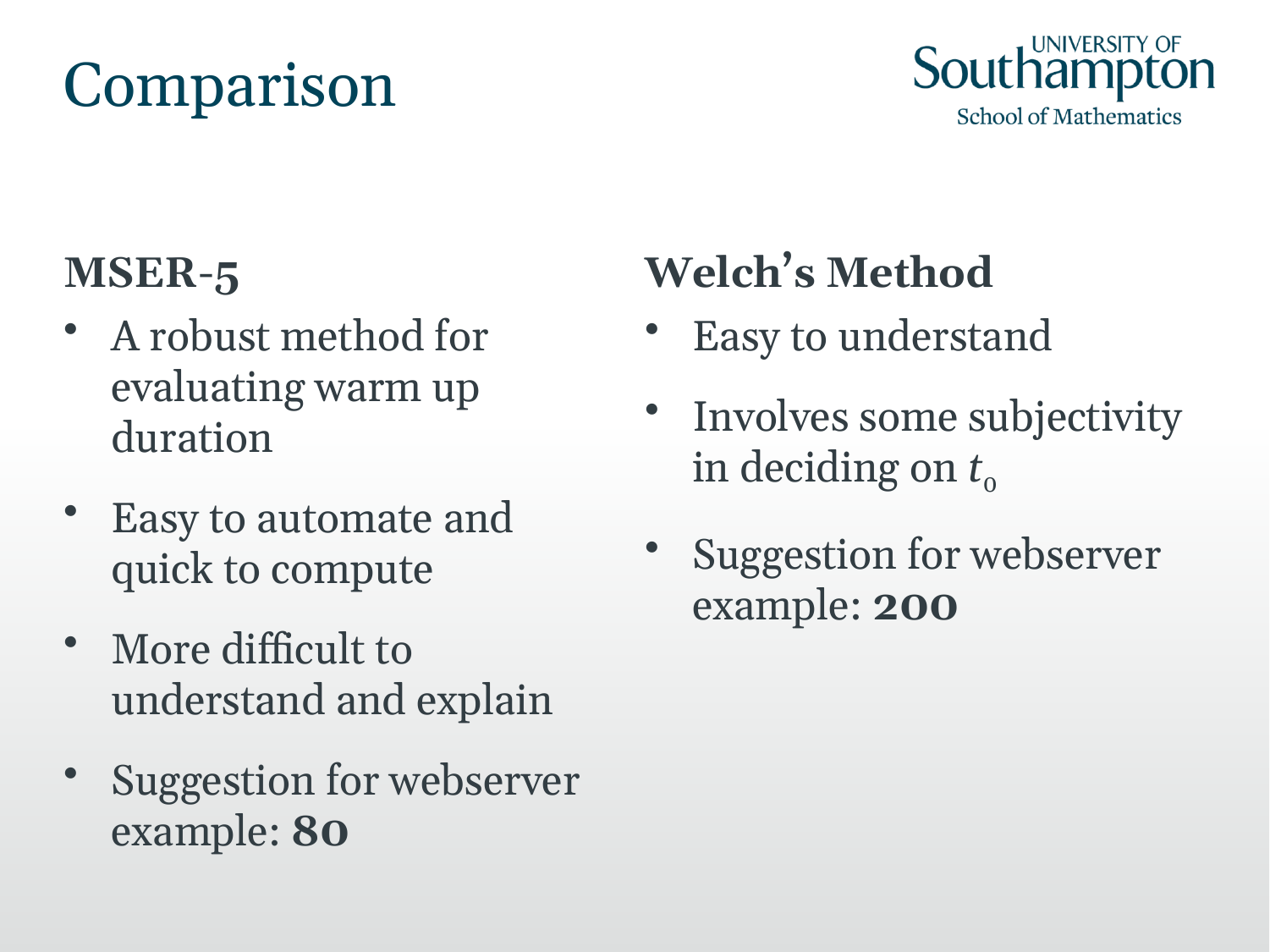

# Comparison
MSER-5
Welch’s Method
A robust method for evaluating warm up duration
Easy to automate and quick to compute
More difficult to understand and explain
Suggestion for webserver example: 80
Easy to understand
Involves some subjectivity in deciding on t0
Suggestion for webserver example: 200